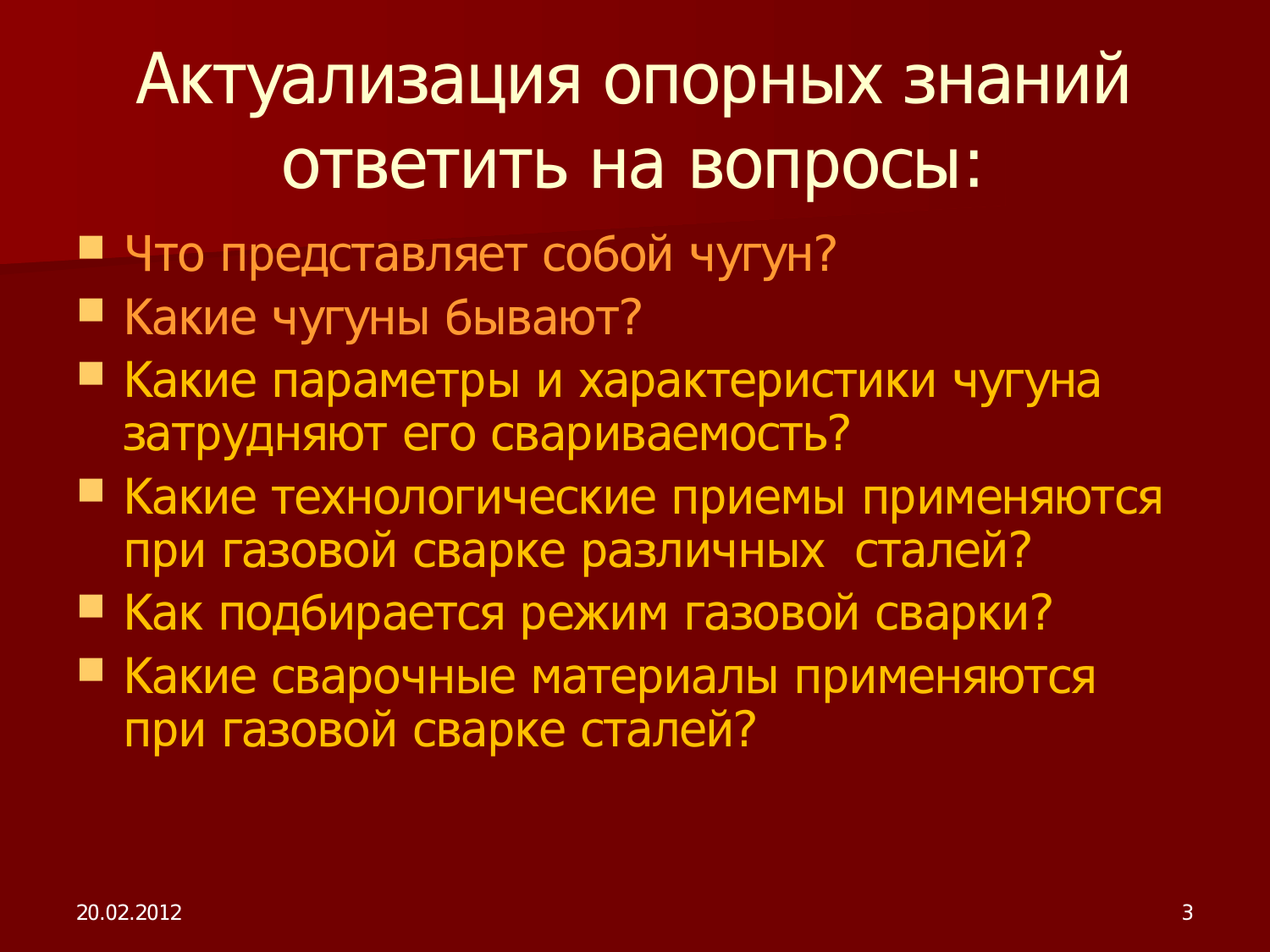

# Актуализация опорных знаний ответить на вопросы:
Что представляет собой чугун?
Какие чугуны бывают?
Какие параметры и характеристики чугуна затрудняют его свариваемость?
Какие технологические приемы применяются при газовой сварке различных  сталей?
Как подбирается режим газовой сварки?
Какие сварочные материалы применяются при газовой сварке сталей?
20.02.2012
3